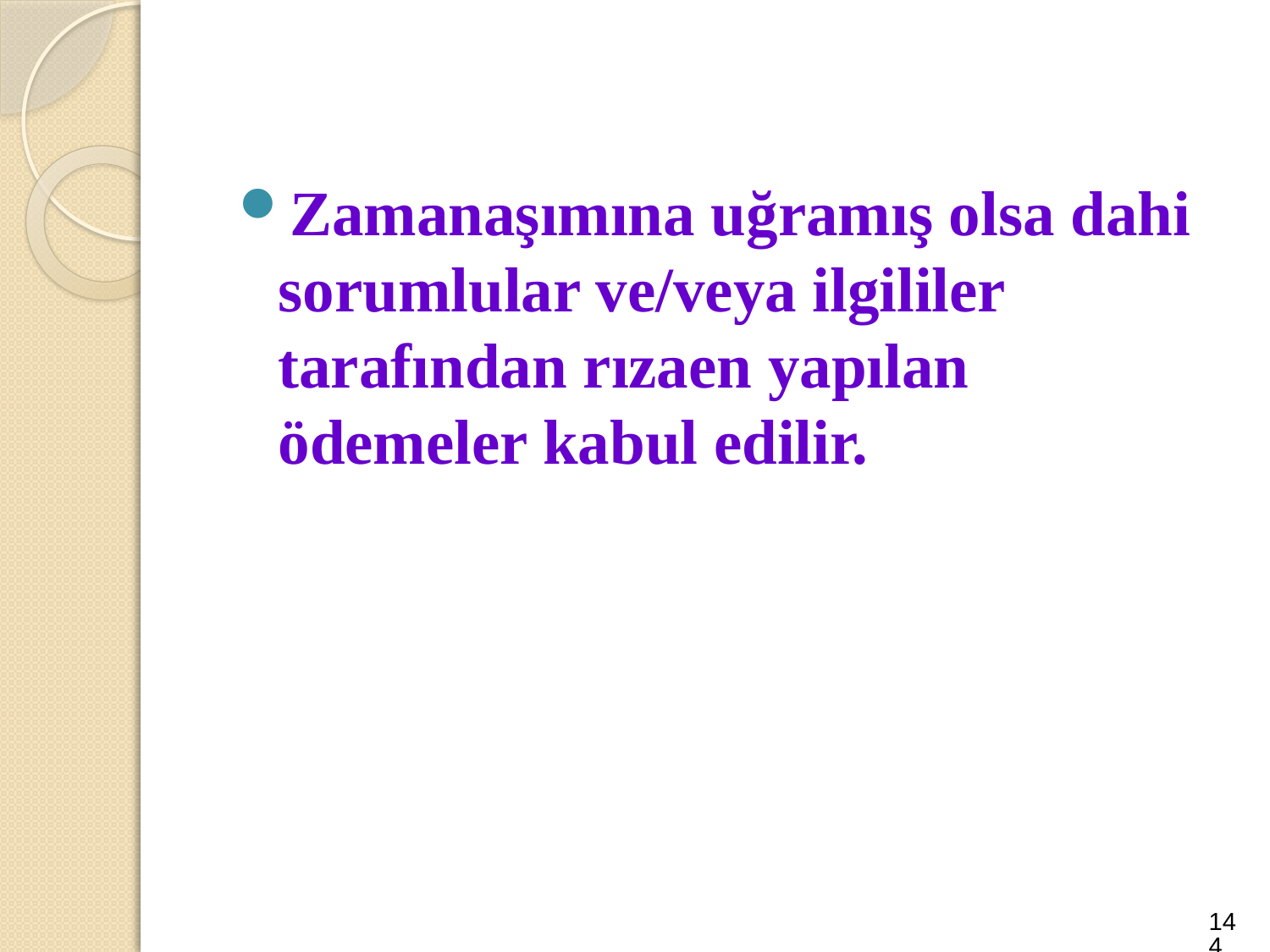

Zamanaşımına uğramış olsa dahi sorumlular ve/veya ilgililer tarafından rızaen yapılan ödemeler kabul edilir.

144